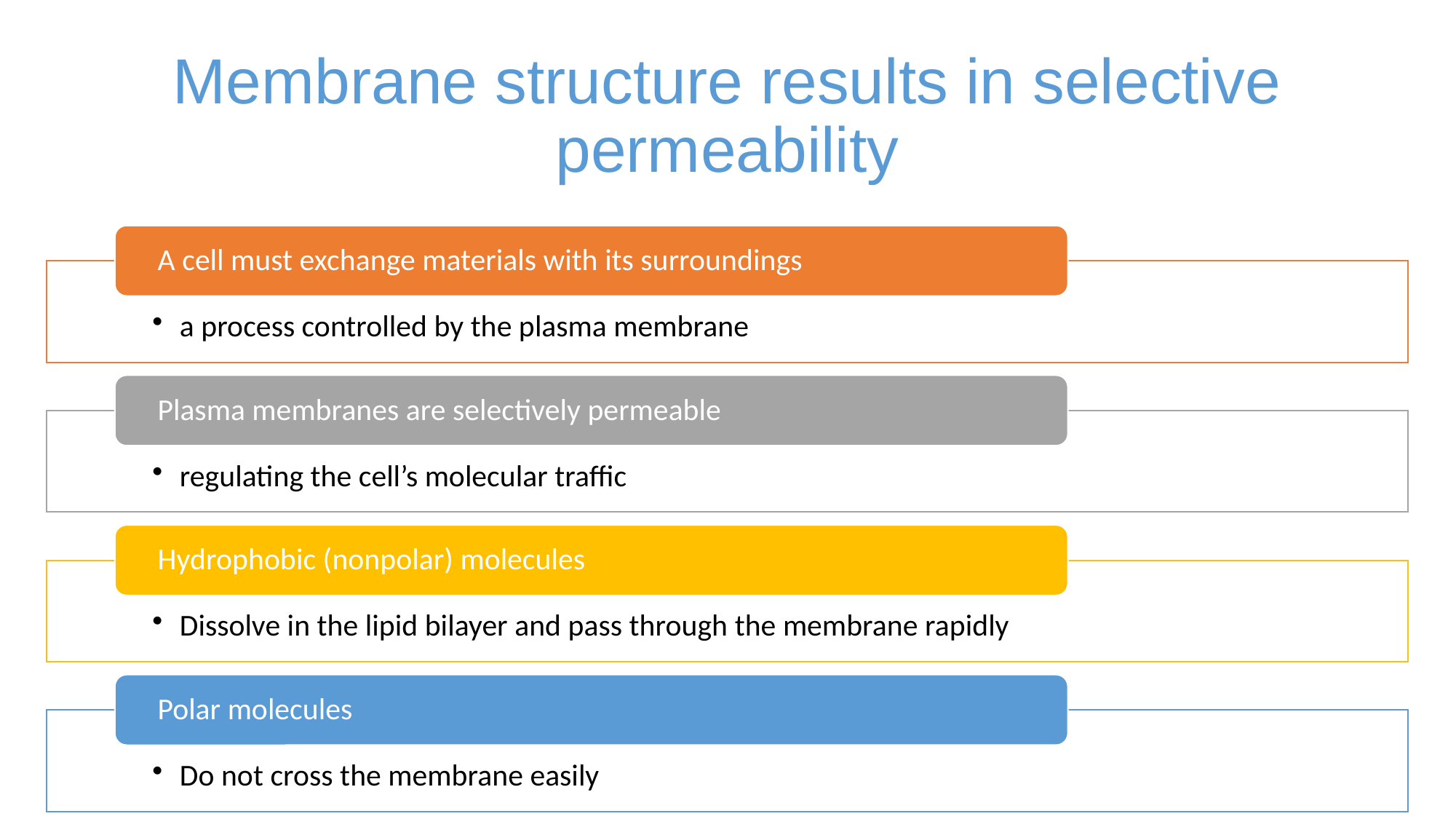

# Membrane structure results in selective permeability
a process controlled by the plasma membrane
A cell must exchange materials with its surroundings
regulating the cell’s molecular traffic
Plasma membranes are selectively permeable
Dissolve in the lipid bilayer and pass through the membrane rapidly
Hydrophobic (nonpolar) molecules
Do not cross the membrane easily
Polar molecules